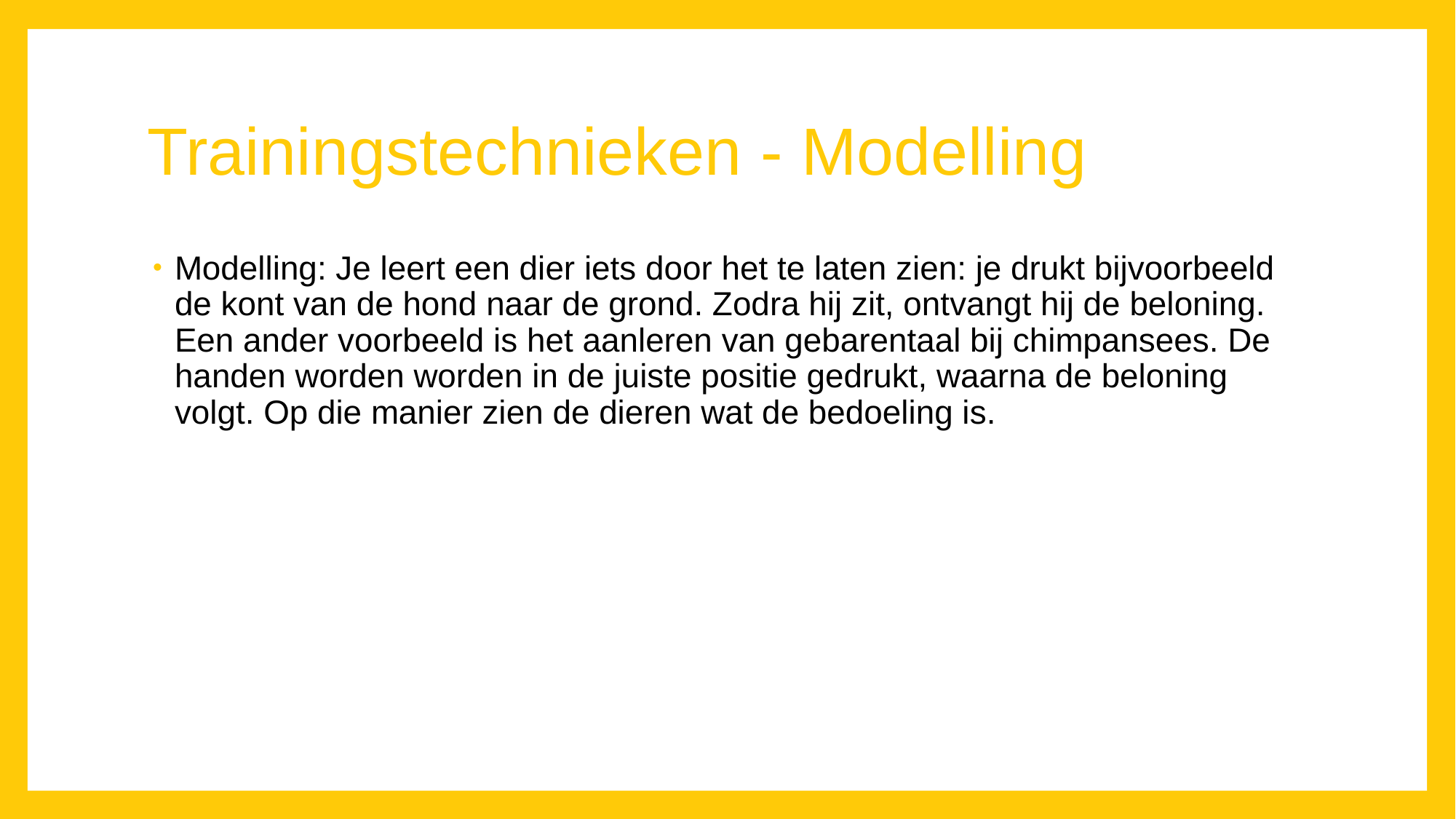

# Trainingstechnieken - Modelling
Modelling: Je leert een dier iets door het te laten zien: je drukt bijvoorbeeld de kont van de hond naar de grond. Zodra hij zit, ontvangt hij de beloning. Een ander voorbeeld is het aanleren van gebarentaal bij chimpansees. De handen worden worden in de juiste positie gedrukt, waarna de beloning volgt. Op die manier zien de dieren wat de bedoeling is.